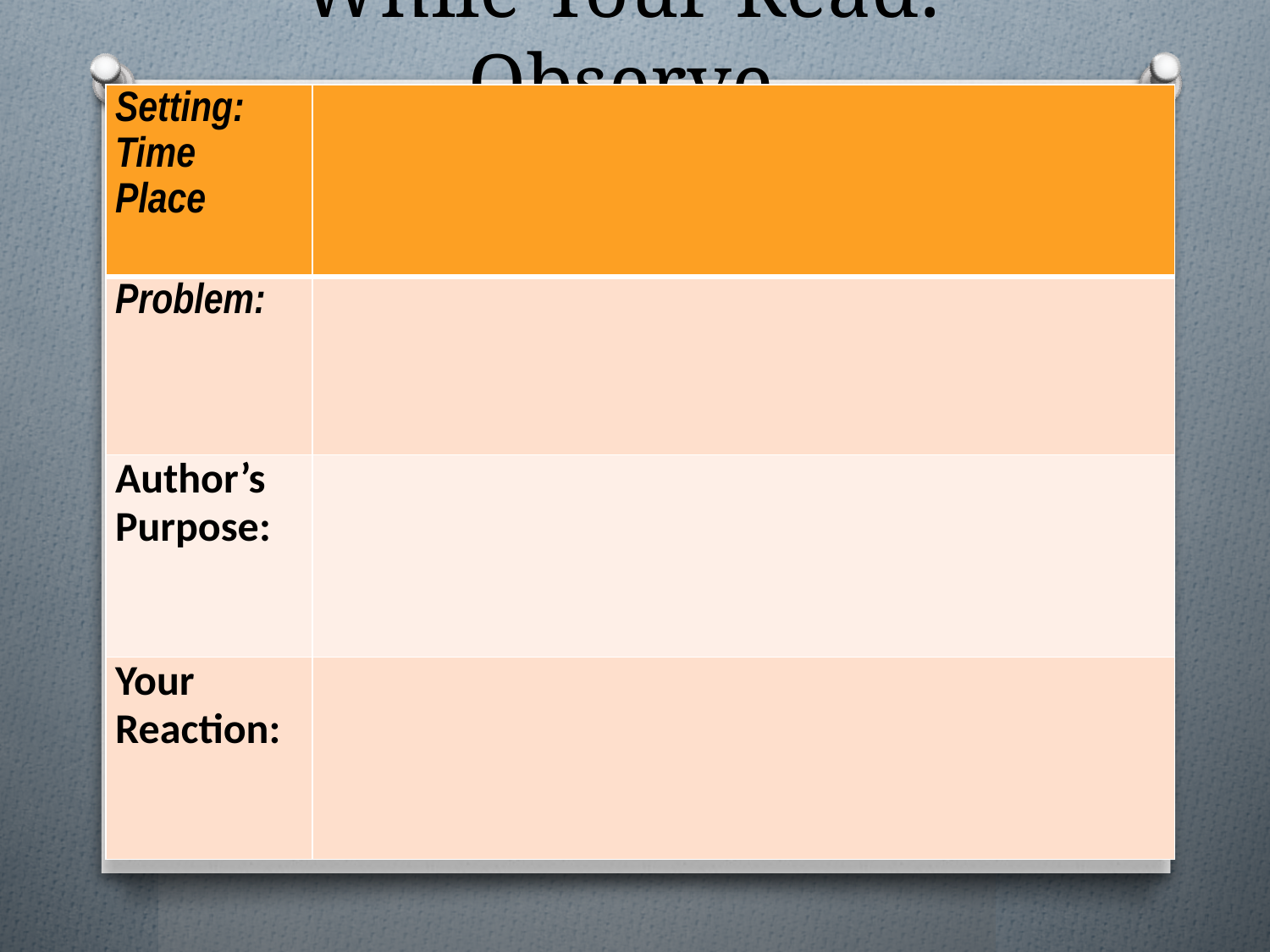

# While Your Read: Observe
| Setting: Time Place |  |
| --- | --- |
| Problem: |  |
| Author’s Purpose: |  |
| Your Reaction: |  |